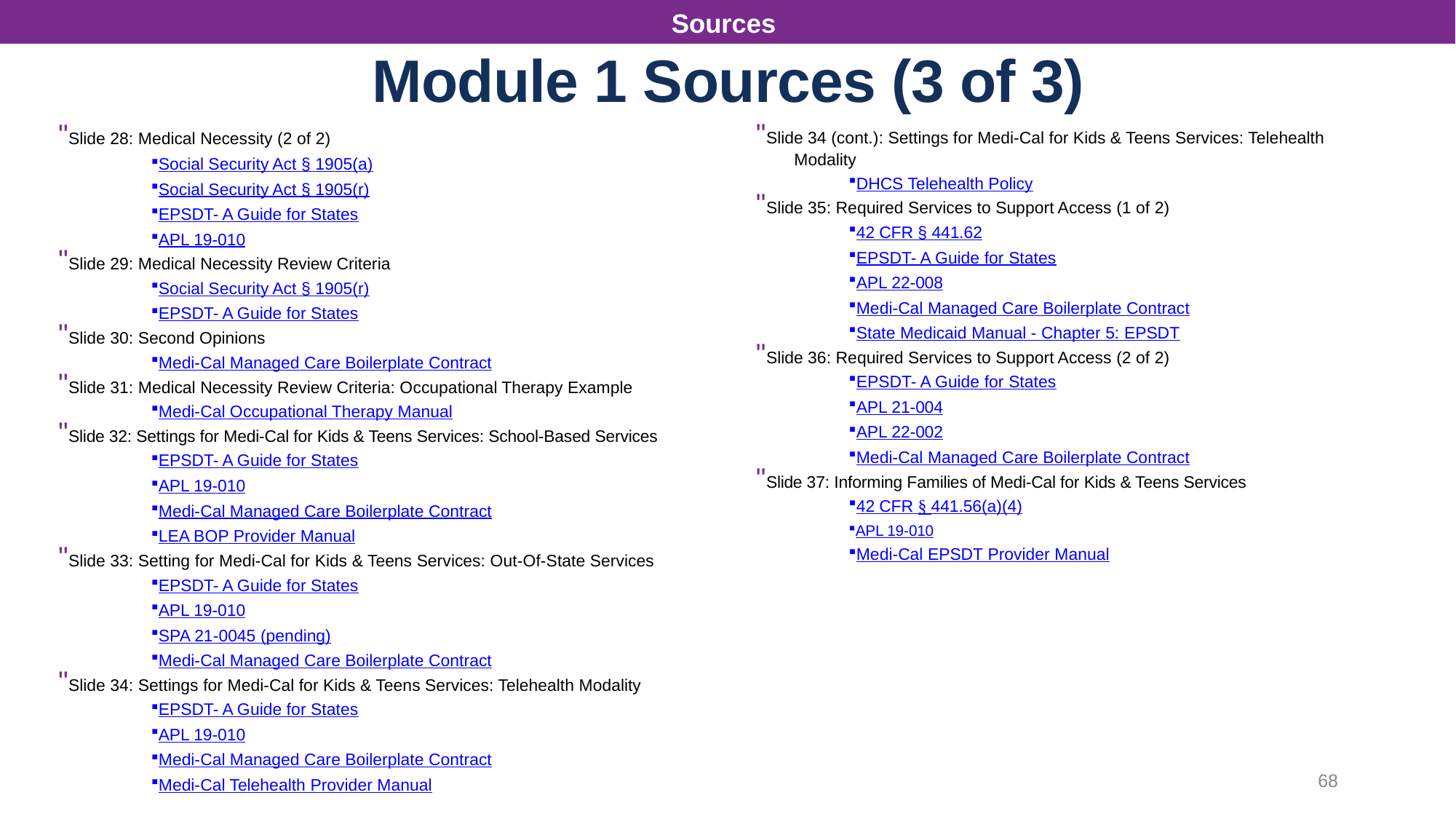

Sources
Sources
Module 1 Sources (3 of 3)
" Slide 28: Medical Necessity (2 of 2)
" Slide 34 (cont.): Settings for Medi-Cal for Kids & Teens Services: Telehealth
Modality
Social Security Act § 1905(a)
Social Security Act § 1905(r)
EPSDT- A Guide for States
APL 19-010
" Slide 29: Medical Necessity Review Criteria
Social Security Act § 1905(r)
EPSDT- A Guide for States
" Slide 30: Second Opinions
Medi-Cal Managed Care Boilerplate Contract
" Slide 31: Medical Necessity Review Criteria: Occupational Therapy Example
Medi-Cal Occupational Therapy Manual
" Slide 32: Settings for Medi-Cal for Kids & Teens Services: School-Based Services
EPSDT- A Guide for States
APL 19-010
Medi-Cal Managed Care Boilerplate Contract
LEA BOP Provider Manual
" Slide 33: Setting for Medi-Cal for Kids & Teens Services: Out-Of-State Services
EPSDT- A Guide for States
APL 19-010
SPA 21-0045 (pending)
Medi-Cal Managed Care Boilerplate Contract
" Slide 34: Settings for Medi-Cal for Kids & Teens Services: Telehealth Modality
EPSDT- A Guide for States
APL 19-010
Medi-Cal Managed Care Boilerplate Contract
Medi-Cal Telehealth Provider Manual
DHCS Telehealth Policy
" Slide 35: Required Services to Support Access (1 of 2)
42 CFR § 441.62
EPSDT- A Guide for States
APL 22-008
Medi-Cal Managed Care Boilerplate Contract
State Medicaid Manual - Chapter 5: EPSDT
" Slide 36: Required Services to Support Access (2 of 2)
EPSDT- A Guide for States
APL 21-004
APL 22-002
Medi-Cal Managed Care Boilerplate Contract
" Slide 37: Informing Families of Medi-Cal for Kids & Teens Services
42 CFR § 441.56(a)(4)
APL 19-010
Medi-Cal EPSDT Provider Manual
68